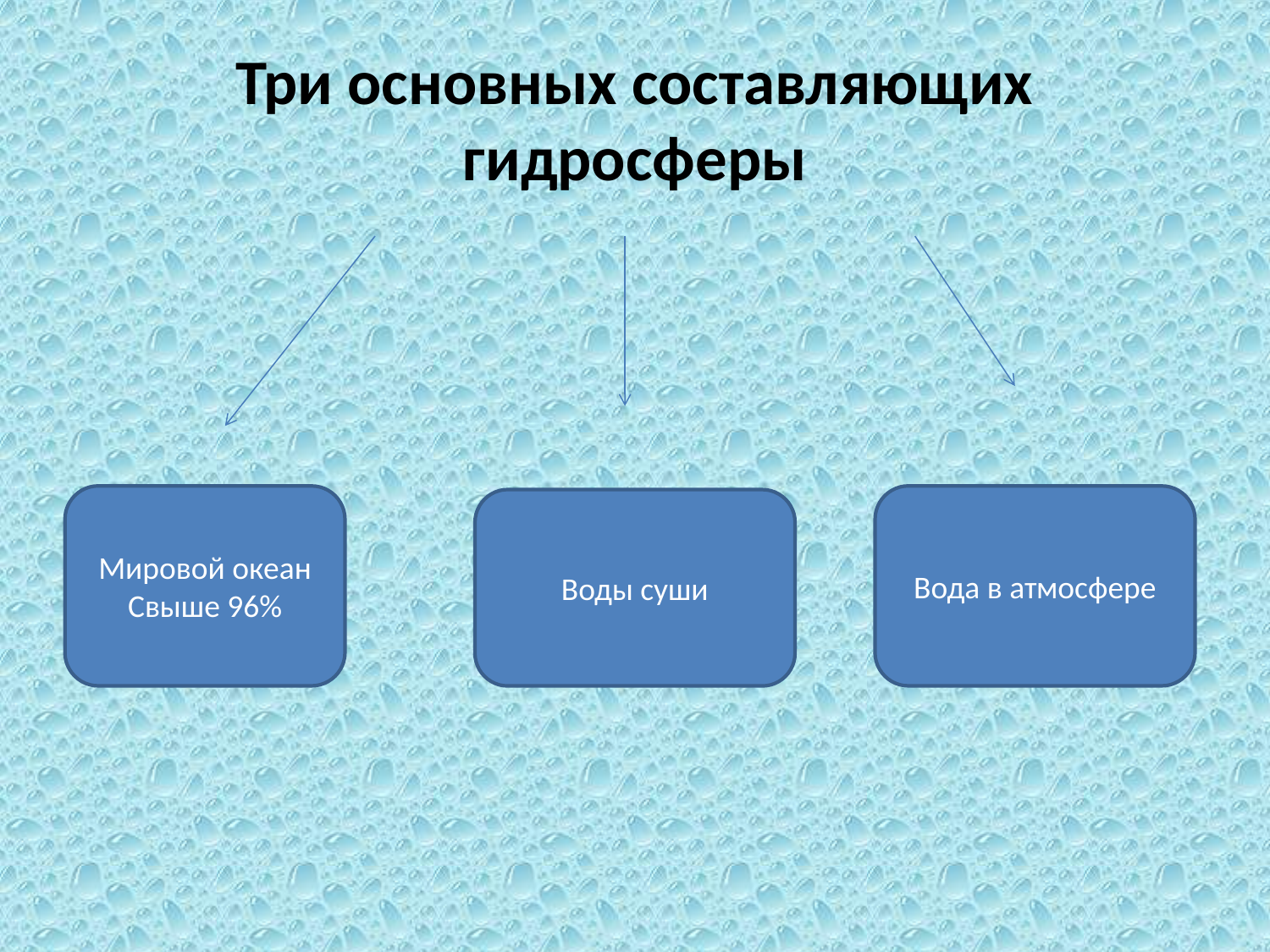

# Три основных составляющих гидросферы
Мировой океан
Свыше 96%
Вода в атмосфере
Воды суши